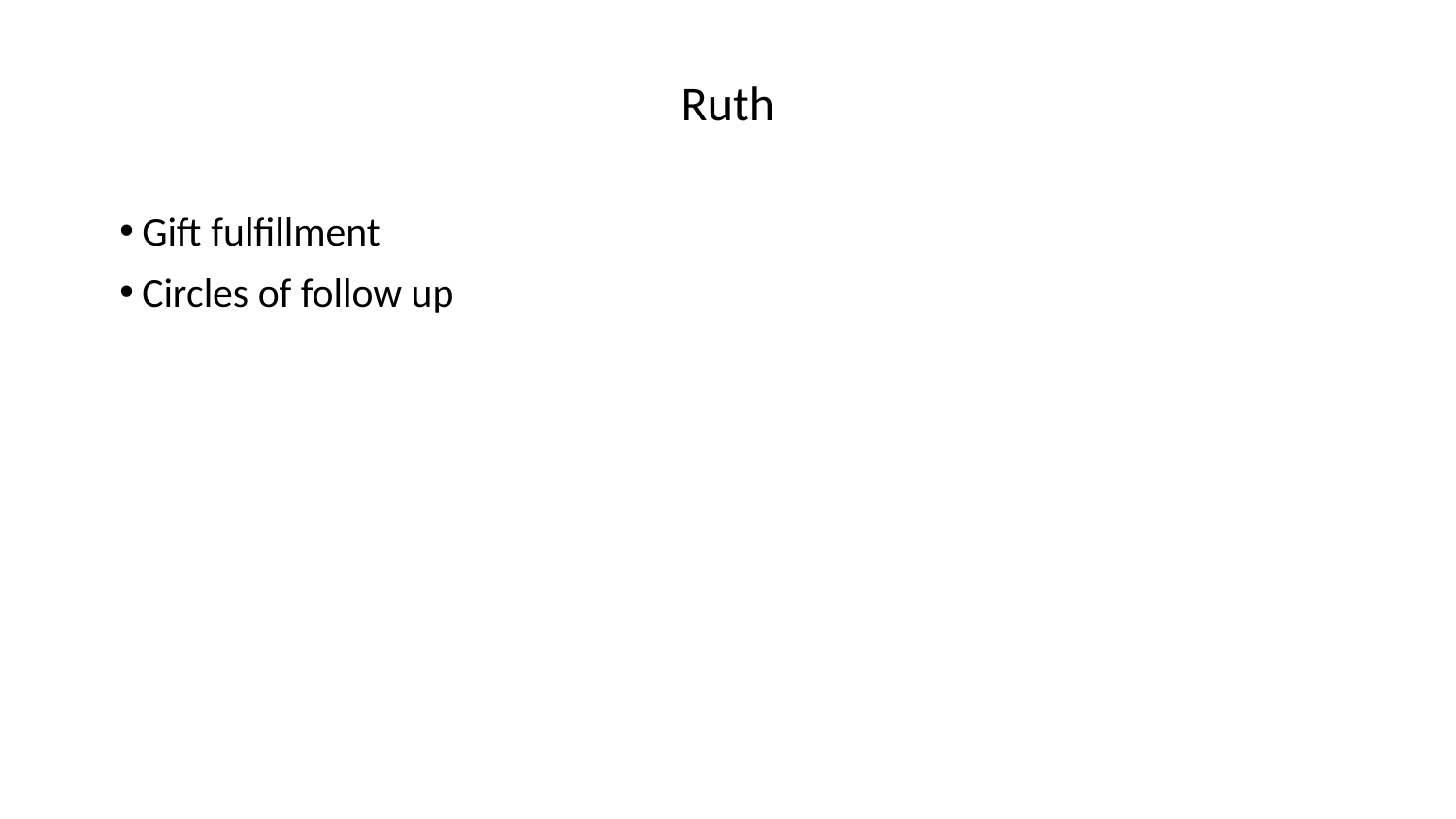

# Ruth
Gift fulfillment
Circles of follow up